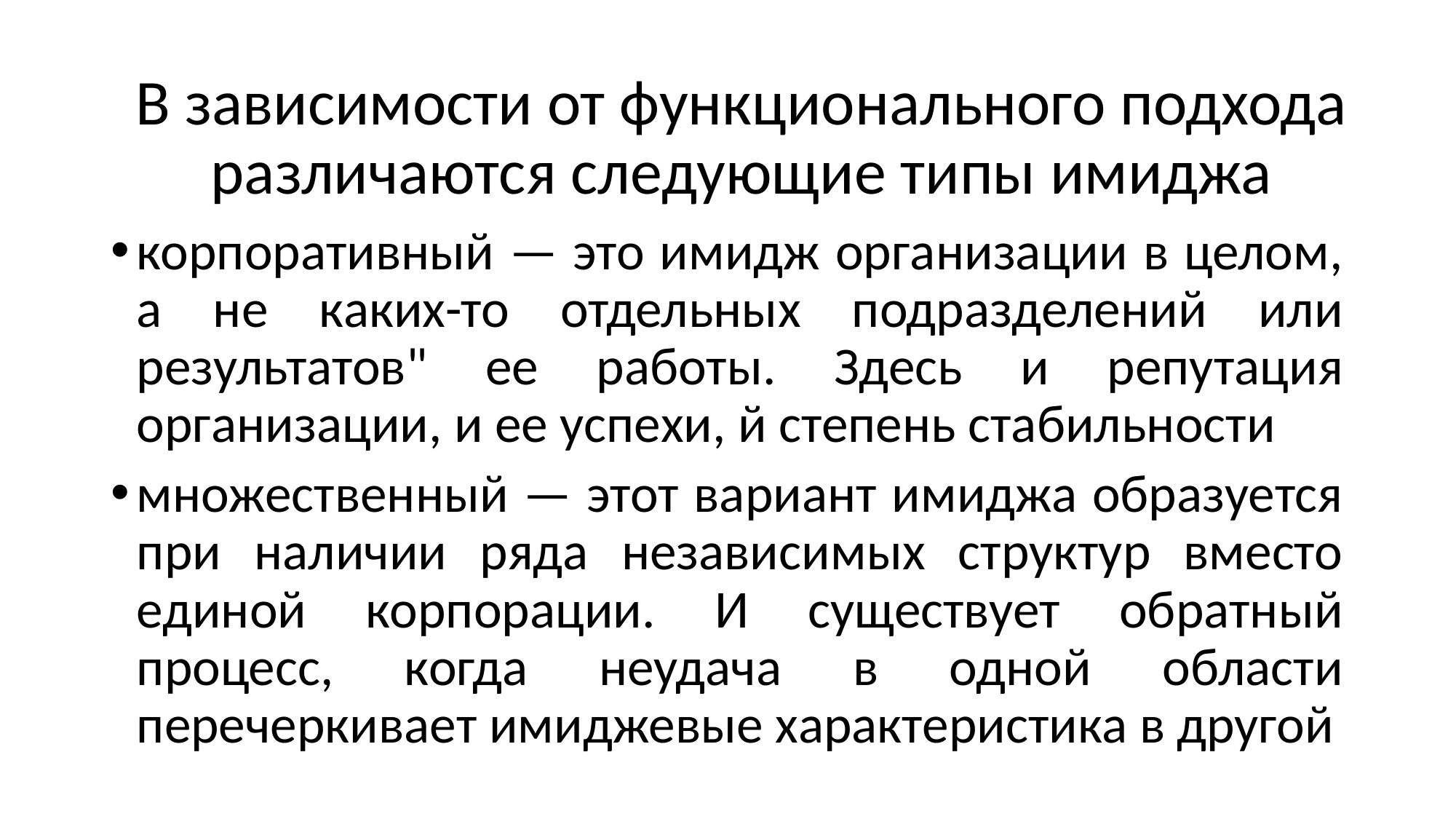

# В зависимости от функционального подхода различаются следующие типы имиджа
корпоративный — это имидж организации в целом, а не каких-то отдельных подразделений или результатов" ее работы. Здесь и репутация организации, и ее успехи, й степень стабильности
множественный — этот вариант имиджа образуется при наличии ряда независимых структур вместо единой корпорации. И существует обратный процесс, когда неудача в одной области перечеркивает имиджевые характеристика в другой